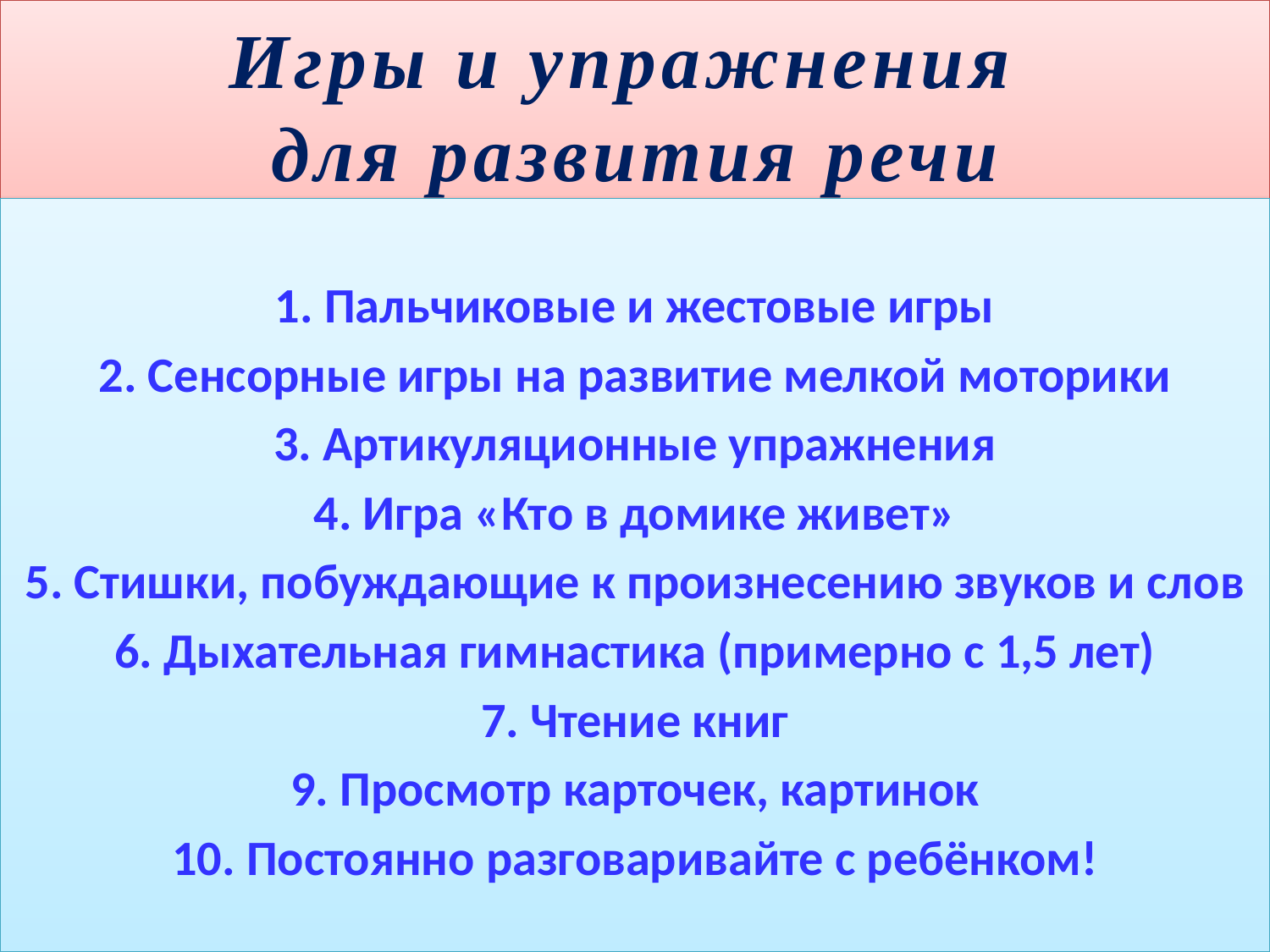

# Игры и упражнения для развития речи

1. Пальчиковые и жестовые игры
2. Сенсорные игры на развитие мелкой моторики
3. Артикуляционные упражнения
4. Игра «Кто в домике живет»
5. Стишки, побуждающие к произнесению звуков и слов
6. Дыхательная гимнастика (примерно с 1,5 лет)
7. Чтение книг
9. Просмотр карточек, картинок
10. Постоянно разговаривайте с ребёнком!